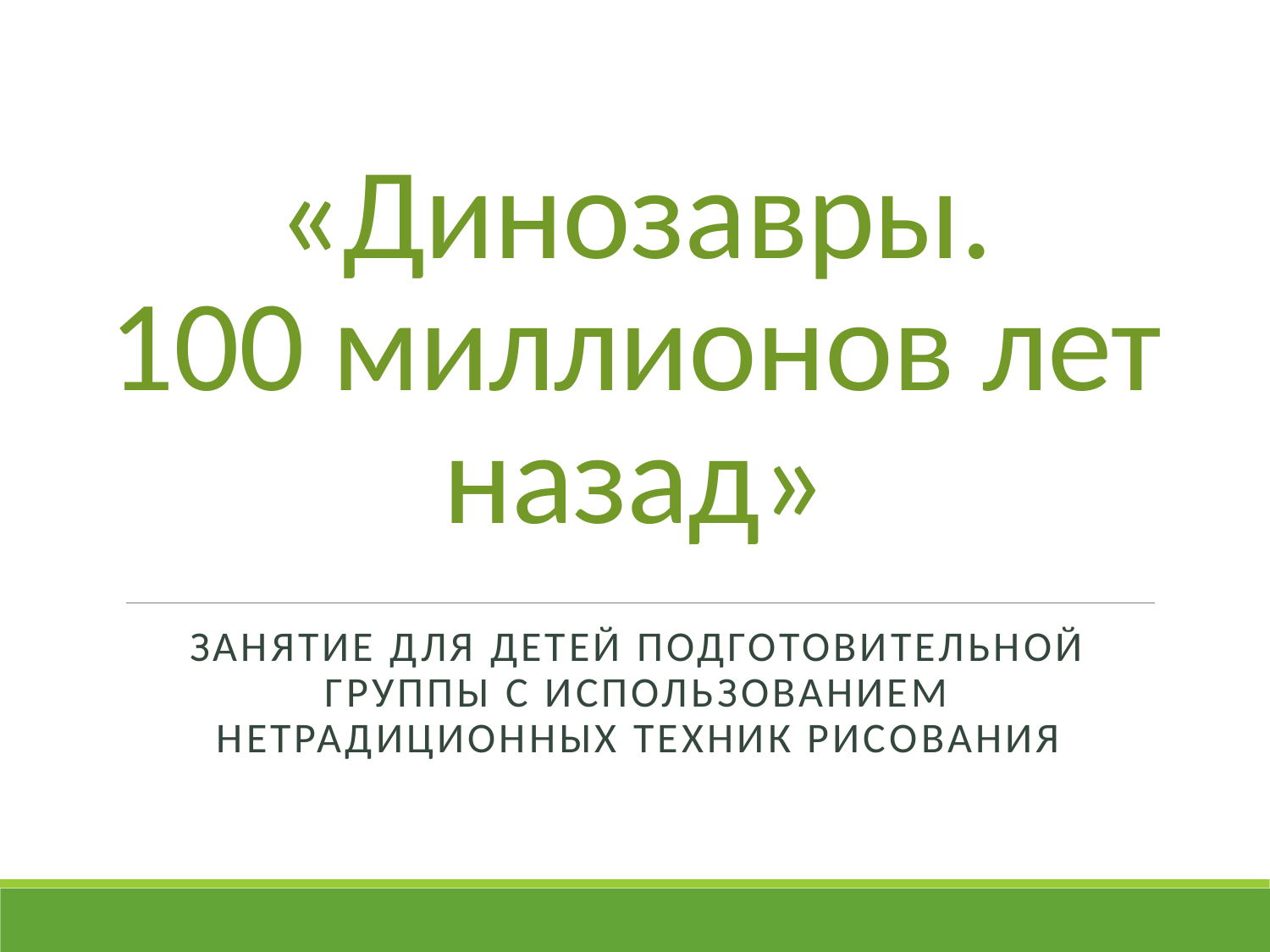

# «Динозавры. 100 миллионов лет назад»
Занятие для детей подготовительной группы с использованием нетрадиционных техник рисования